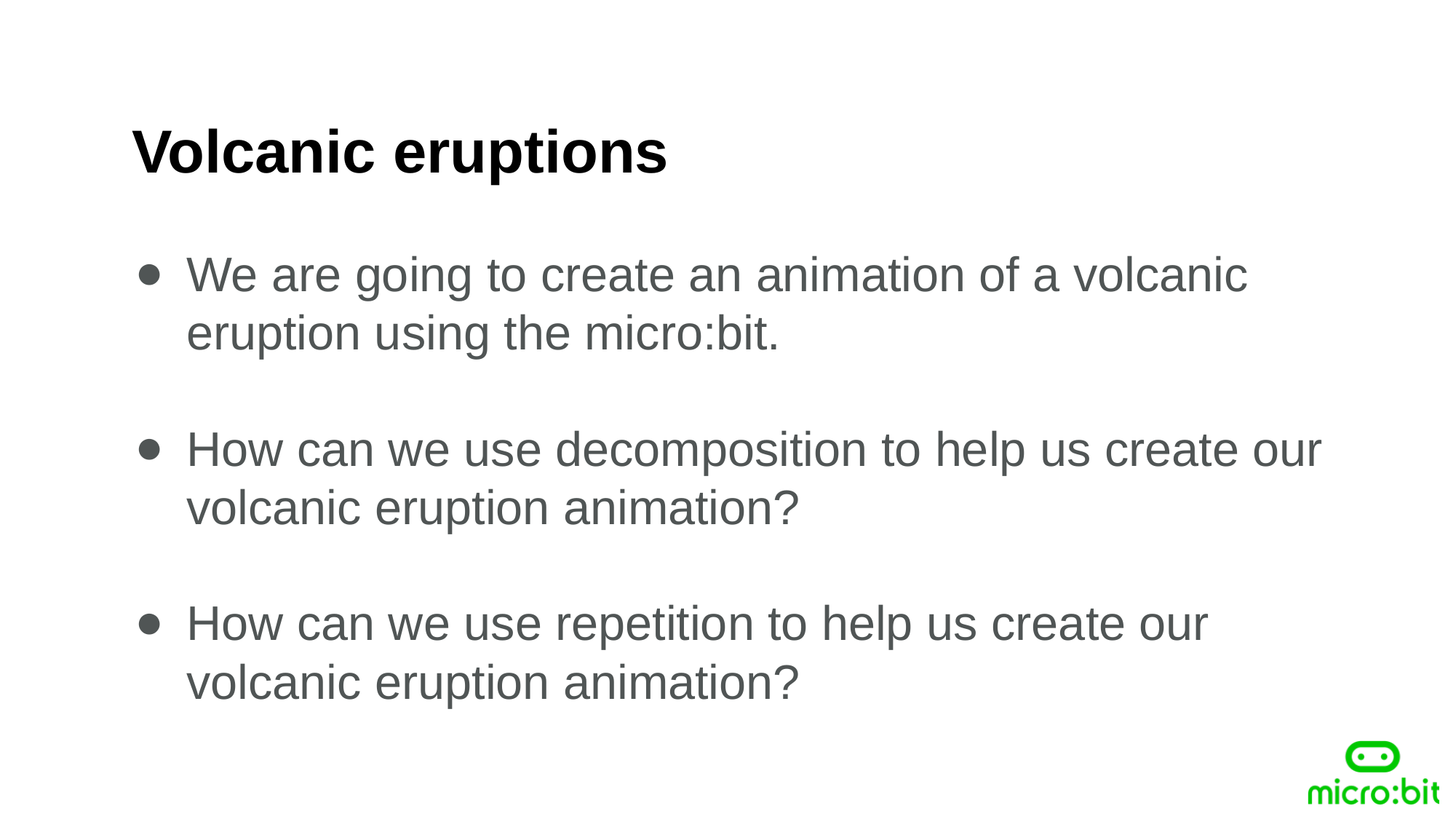

Volcanic eruptions

We are going to create an animation of a volcanic eruption using the micro:bit.

How can we use decomposition to help us create our volcanic eruption animation?

How can we use repetition to help us create our volcanic eruption animation?